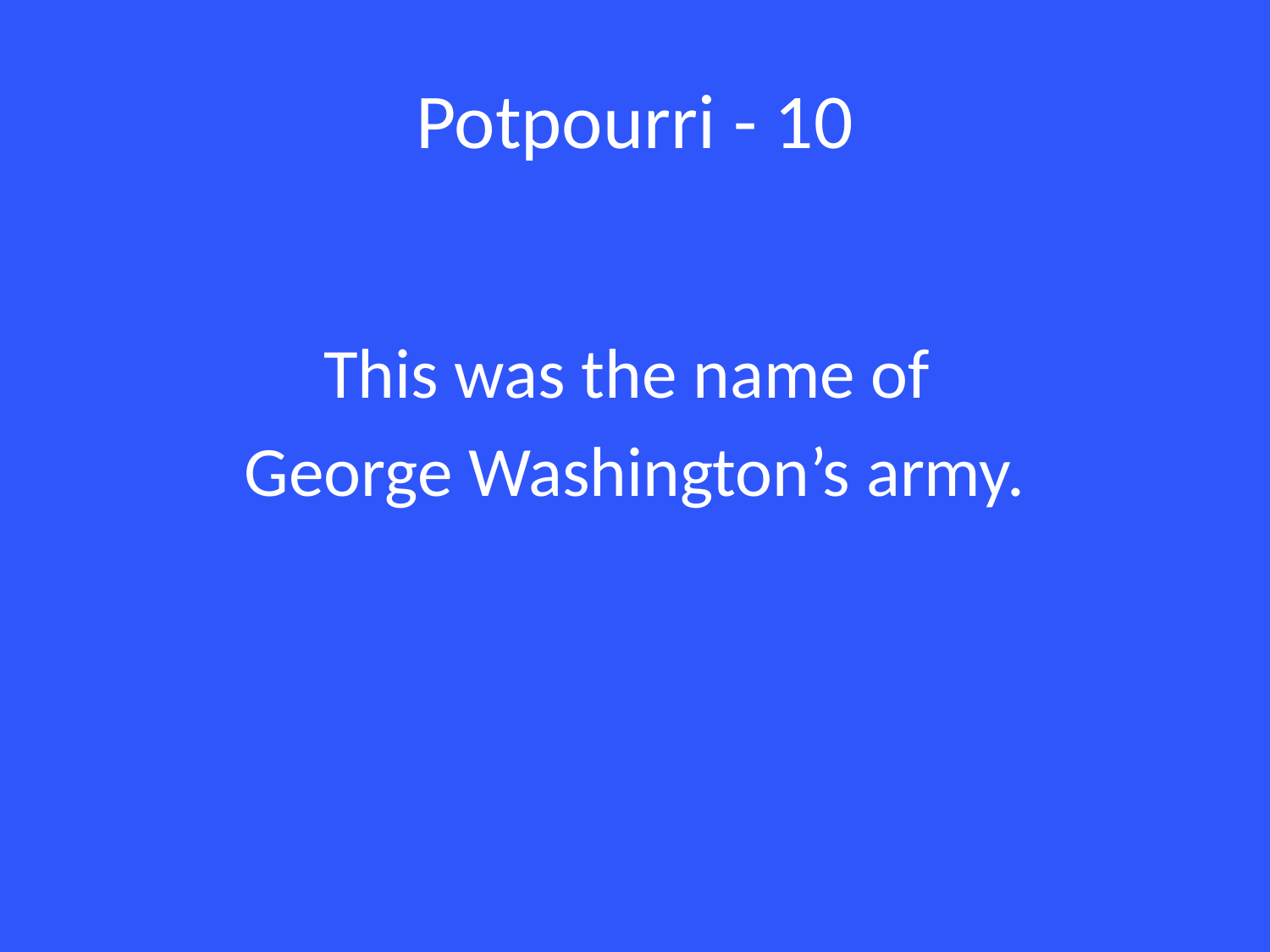

# Potpourri - 10

This was the name of
George Washington’s army.